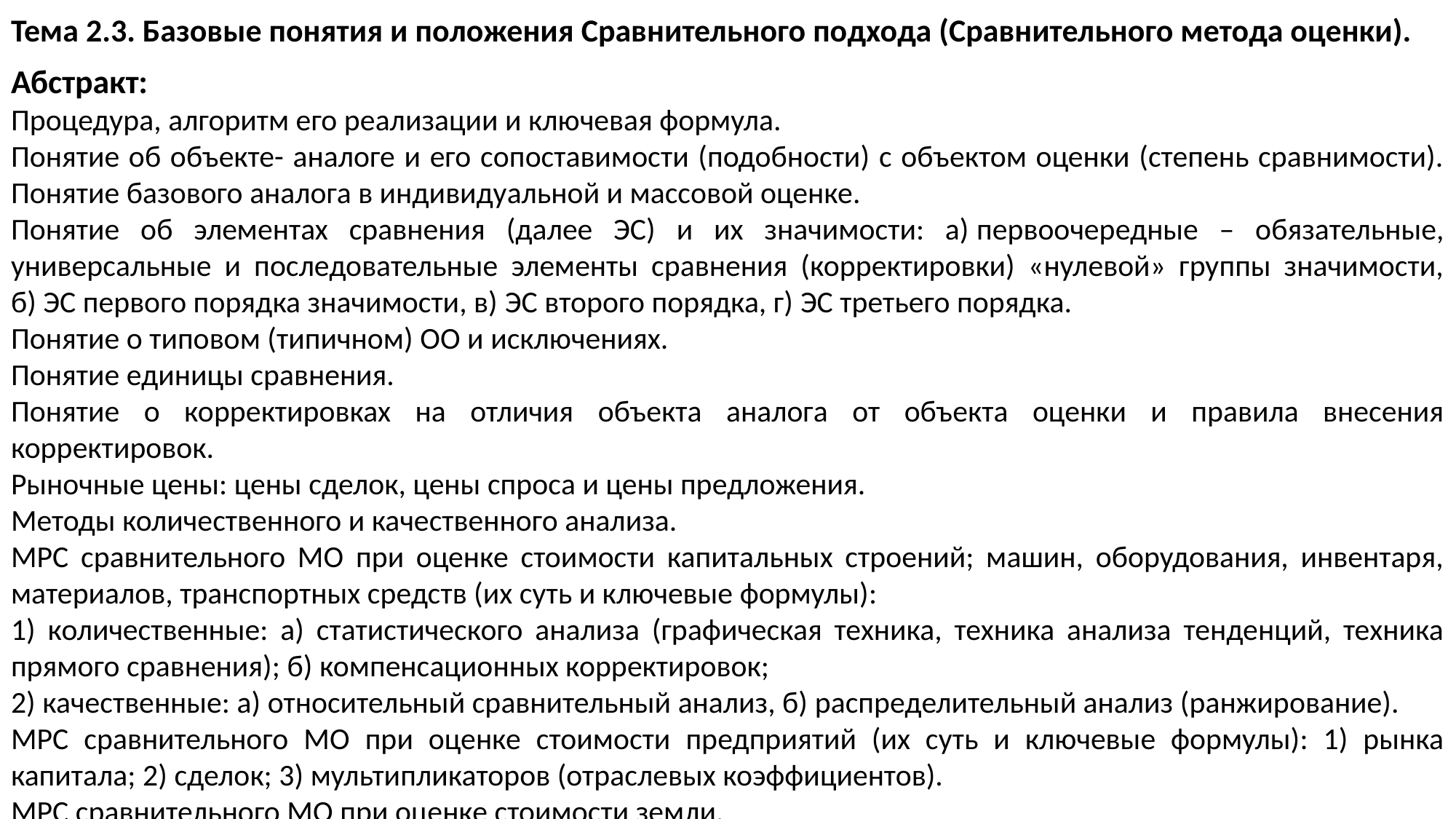

# Тема 2.3. Базовые понятия и положения Сравнительного подхода (Сравнительного метода оценки).
Абстракт:
Процедура, алгоритм его реализации и ключевая формула.
Понятие об объекте- аналоге и его сопоставимости (подобности) с объектом оценки (степень сравнимости). Понятие базового аналога в индивидуальной и массовой оценке.
Понятие об элементах сравнения (далее ЭС) и их значимости: а) первоочередные – обязательные, универсальные и последовательные элементы сравнения (корректировки) «нулевой» группы значимости, б) ЭС первого порядка значимости, в) ЭС второго порядка, г) ЭС третьего порядка.
Понятие о типовом (типичном) ОО и исключениях.
Понятие единицы сравнения.
Понятие о корректировках на отличия объекта аналога от объекта оценки и правила внесения корректировок.
Рыночные цены: цены сделок, цены спроса и цены предложения.
Методы количественного и качественного анализа.
МРС сравнительного МО при оценке стоимости капитальных строений; машин, оборудования, инвентаря, материалов, транспортных средств (их суть и ключевые формулы):
1) количественные: а) статистического анализа (графическая техника, техника анализа тенденций, техника прямого сравнения); б) компенсационных корректировок;
2) качественные: а) относительный сравнительный анализ, б) распределительный анализ (ранжирование).
МРС сравнительного МО при оценке стоимости предприятий (их суть и ключевые формулы): 1) рынка капитала; 2) сделок; 3) мультипликаторов (отраслевых коэффициентов).
МРС сравнительного МО при оценке стоимости земли.